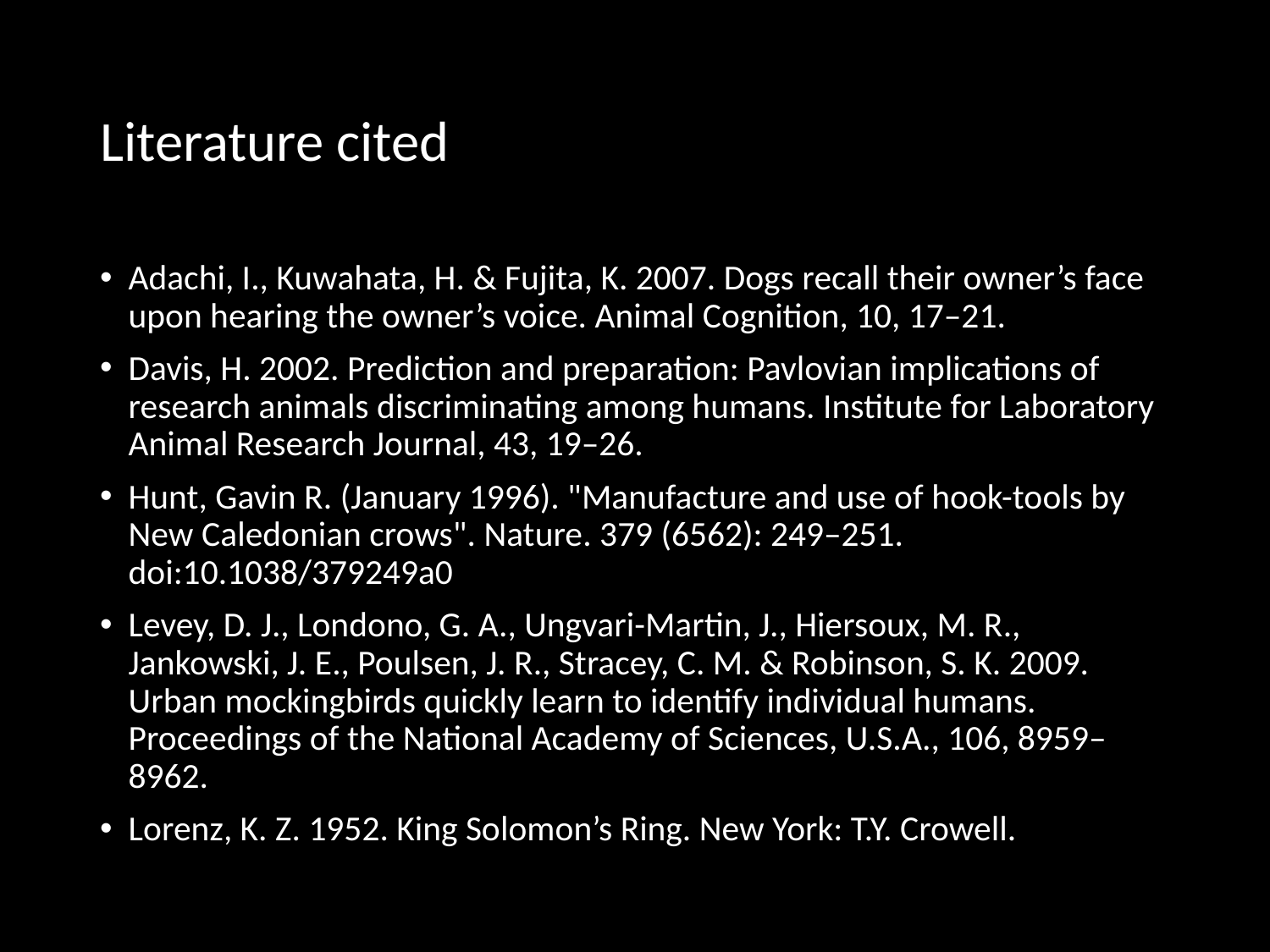

# Literature cited
Adachi, I., Kuwahata, H. & Fujita, K. 2007. Dogs recall their owner’s face upon hearing the owner’s voice. Animal Cognition, 10, 17–21.
Davis, H. 2002. Prediction and preparation: Pavlovian implications of research animals discriminating among humans. Institute for Laboratory Animal Research Journal, 43, 19–26.
Hunt, Gavin R. (January 1996). "Manufacture and use of hook-tools by New Caledonian crows". Nature. 379 (6562): 249–251. doi:10.1038/379249a0
Levey, D. J., Londono, G. A., Ungvari-Martin, J., Hiersoux, M. R., Jankowski, J. E., Poulsen, J. R., Stracey, C. M. & Robinson, S. K. 2009. Urban mockingbirds quickly learn to identify individual humans. Proceedings of the National Academy of Sciences, U.S.A., 106, 8959–8962.
Lorenz, K. Z. 1952. King Solomon’s Ring. New York: T.Y. Crowell.